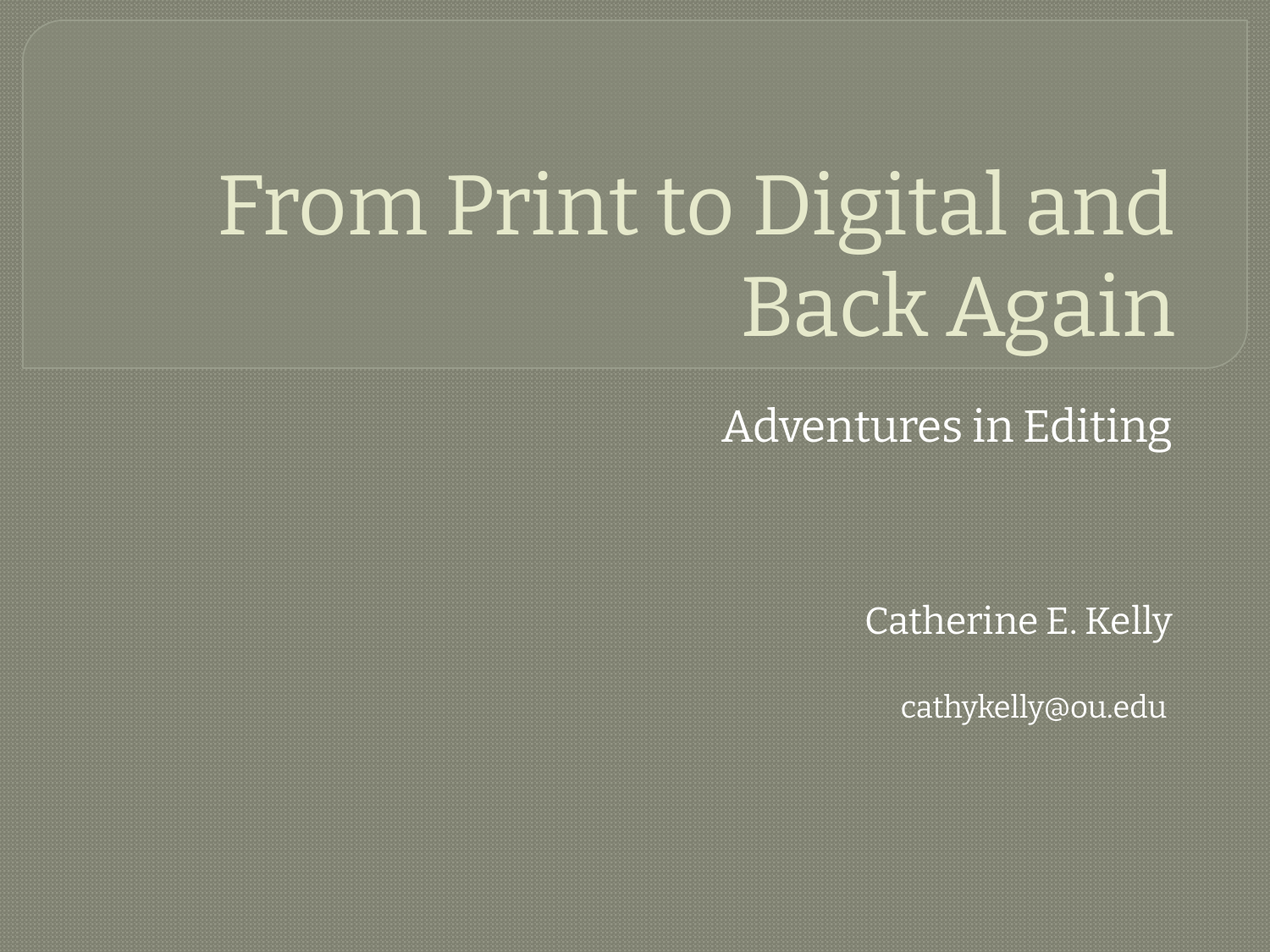

# From Print to Digital and Back Again
Adventures in Editing

Catherine E. Kelly

cathykelly@ou.edu